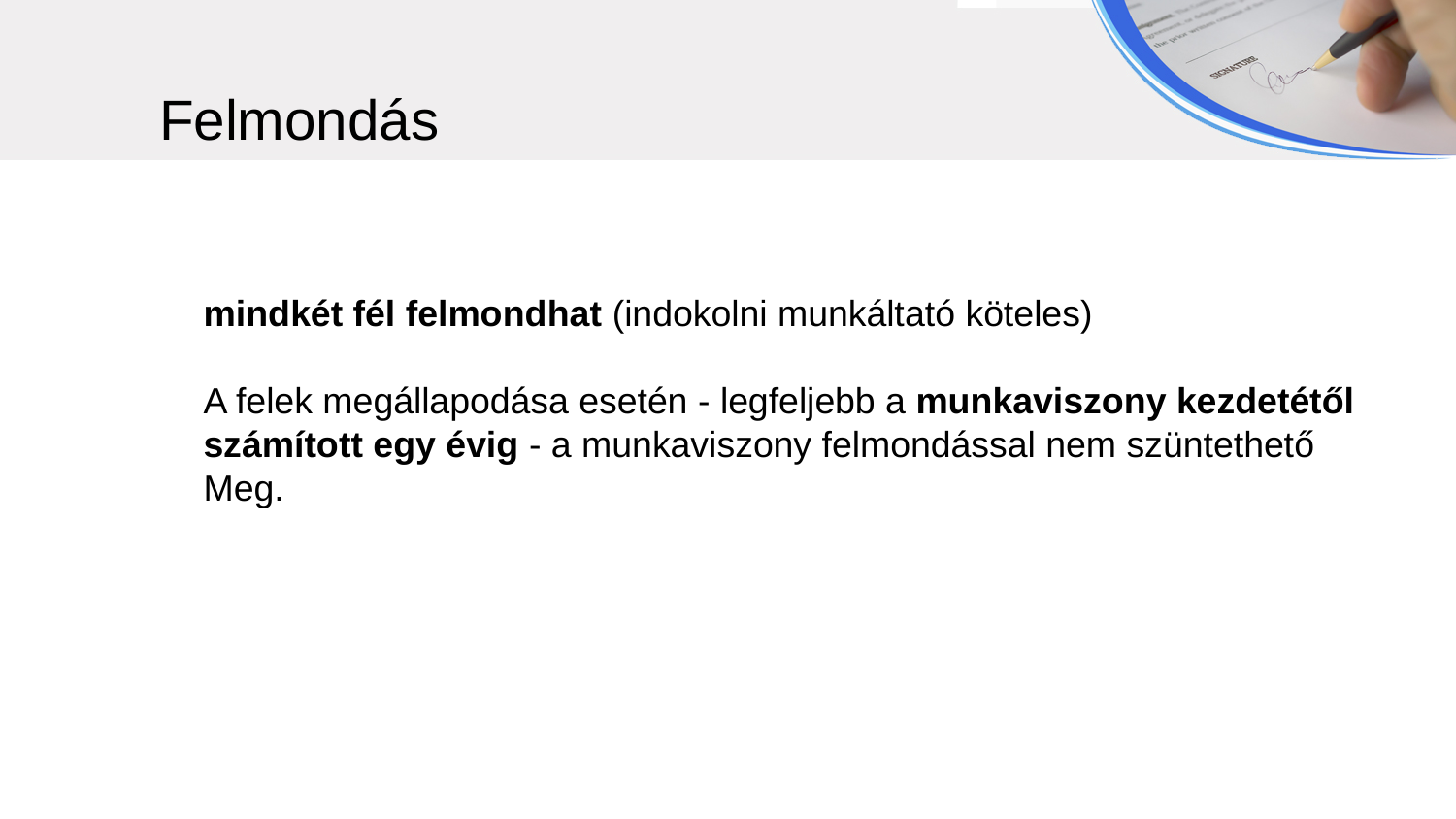

Felmondás
mindkét fél felmondhat (indokolni munkáltató köteles)

A felek megállapodása esetén - legfeljebb a munkaviszony kezdetétől számított egy évig - a munkaviszony felmondással nem szüntethető
Meg.